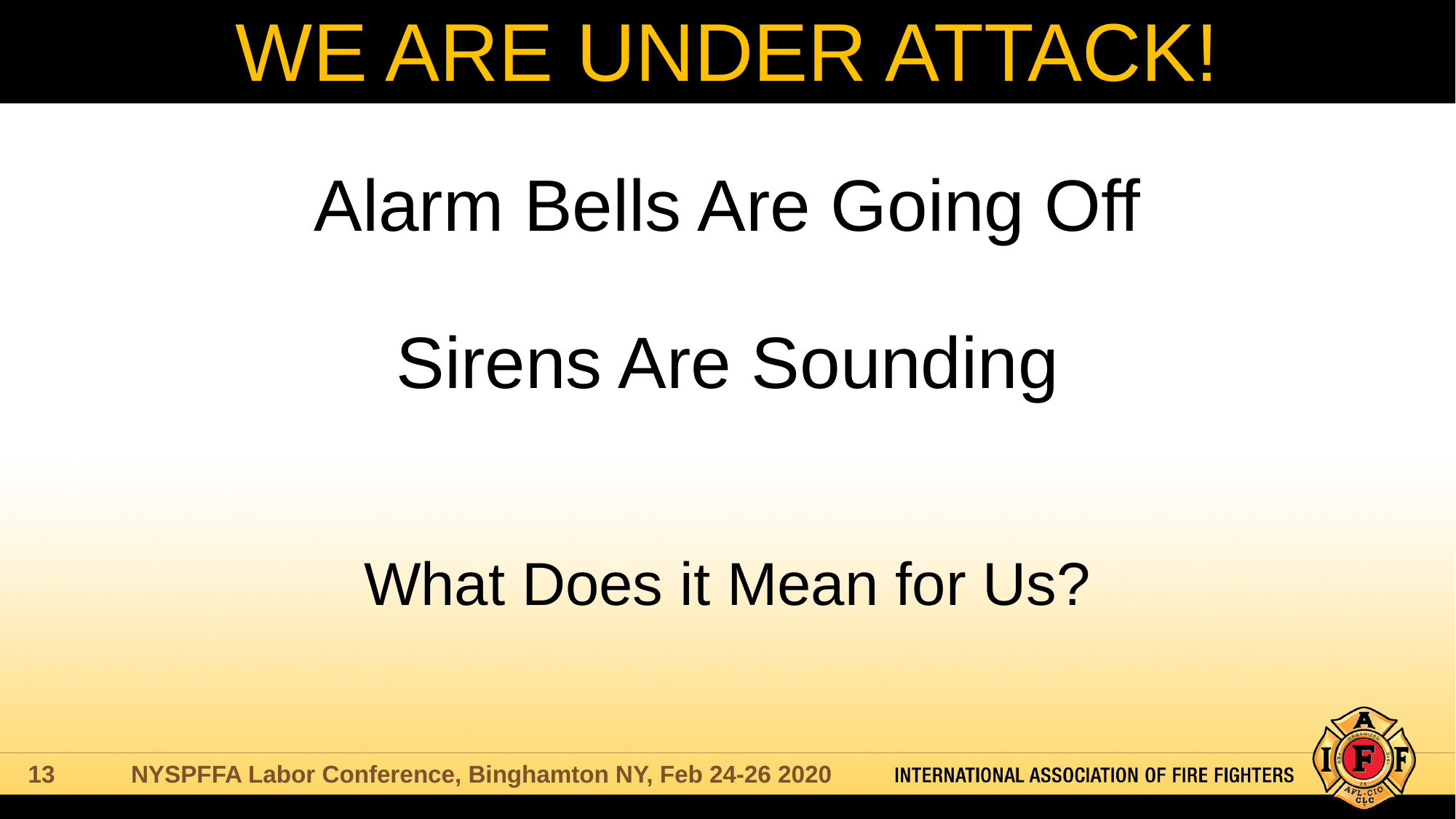

WE ARE UNDER ATTACK!
# Alarm Bells Are Going Off Sirens Are Sounding
What Does it Mean for Us?
NYSPFFA Labor Conference, Binghamton NY, Feb 24-26 2020